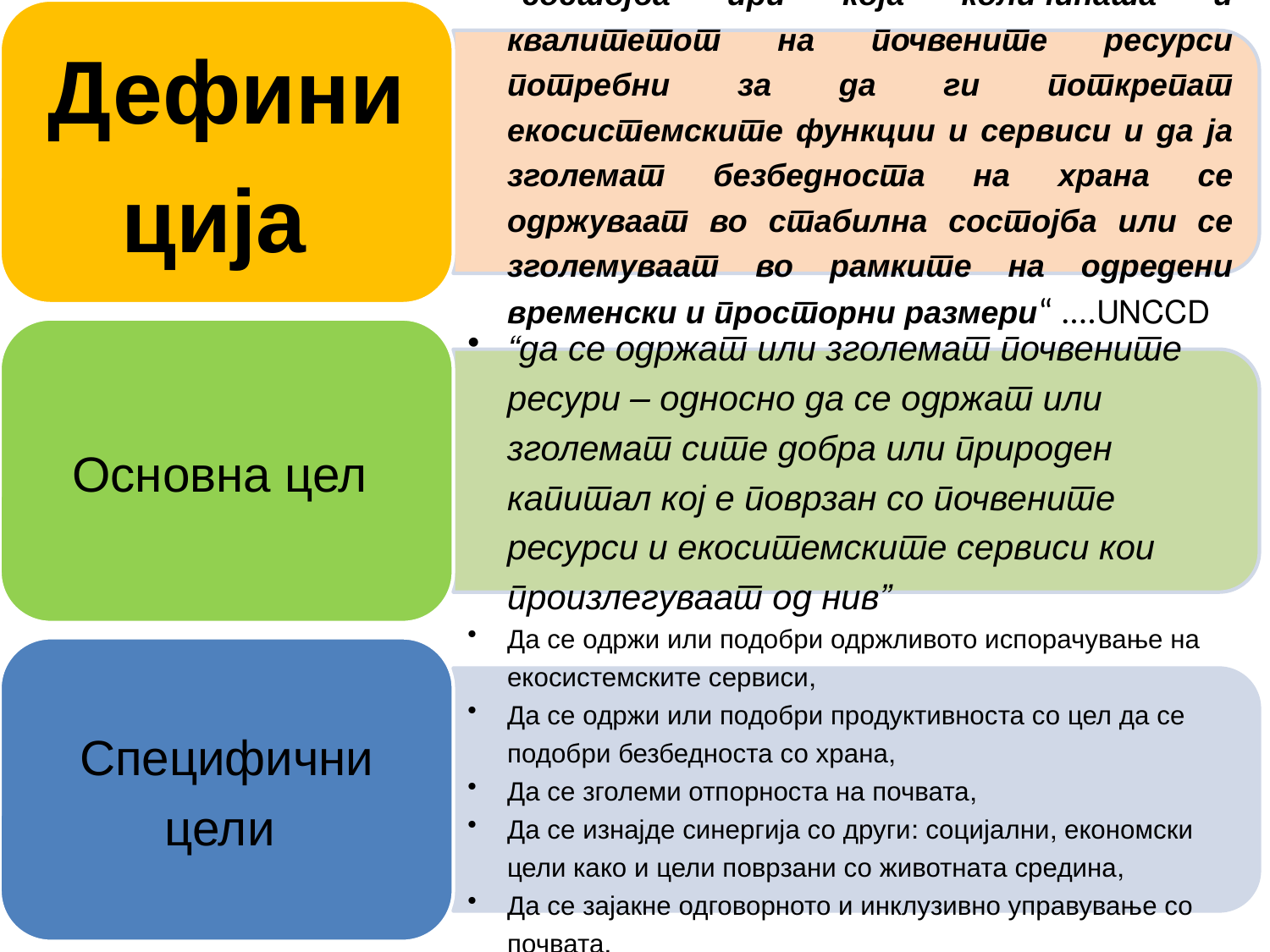

Дефиниција
“состојба при која количината и квалитетот на почвените ресурси потребни за да ги поткрепат екосистемските функции и сервиси и да ја зголемат безбедноста на храна се одржуваат во стабилна состојба или се зголемуваат во рамките на одредени временски и просторни размери“ ....UNCCD
Основна цел
“да се одржат или зголемат почвените ресури – односно да се одржат или зголемат сите добра или природен капитал кој е поврзан со почвените ресурси и екоситемските сервиси кои произлегуваат од нив”
Специфични цели
Да се одржи или подобри одржливото испорачување на екосистемските сервиси,
Да се одржи или подобри продуктивноста со цел да се подобри безбедноста со храна,
Да се зголеми отпорноста на почвата,
Да се изнајде синергија со други: социјални, економски цели како и цели поврзани со животната средина,